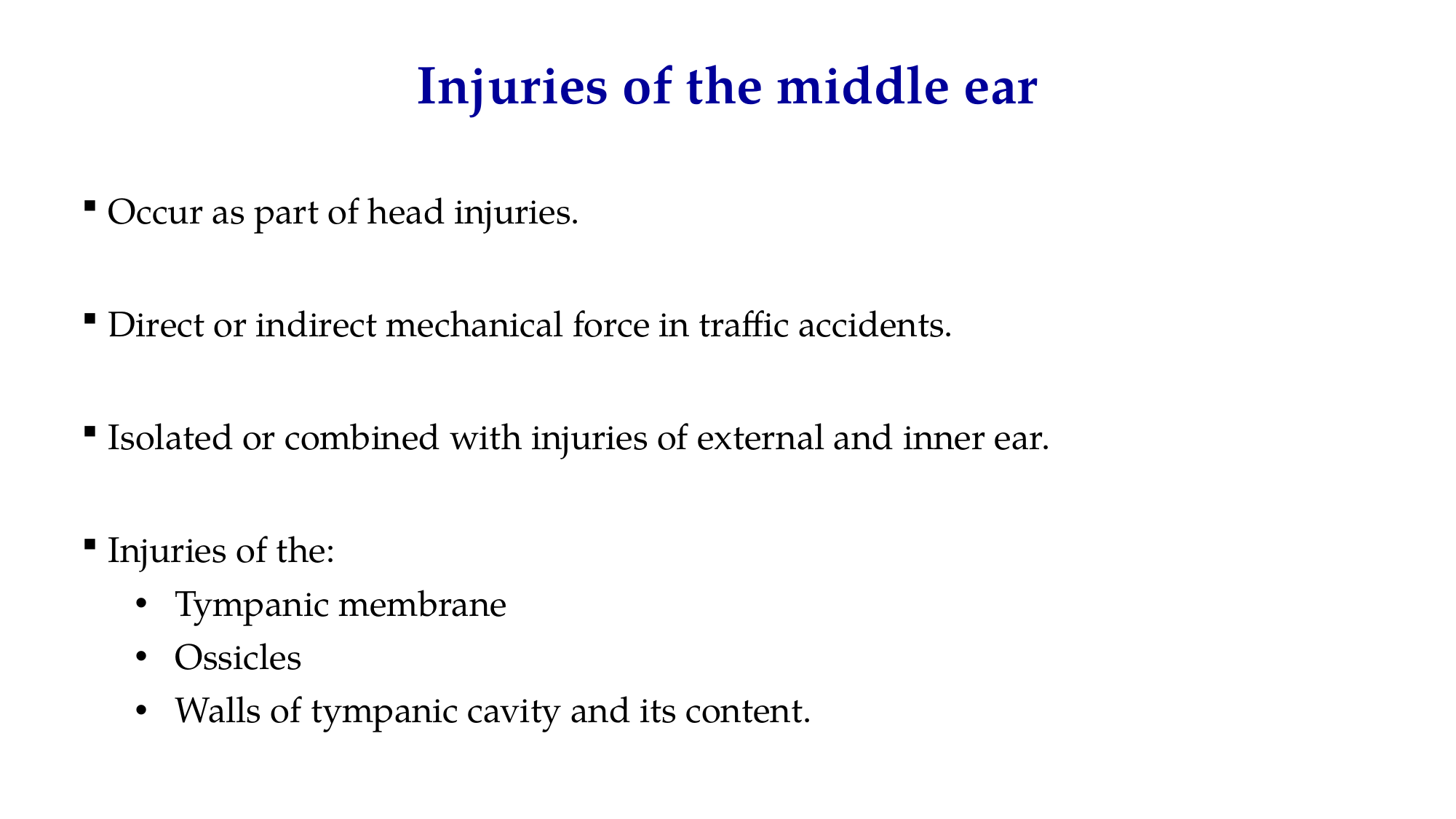

Injuries of the middle ear
Occur as part of head injuries.

Direct or indirect mechanical force in traffic accidents.

Isolated or combined with injuries of external and inner ear.

Injuries of the:
Tympanic membrane
Ossicles
Walls of tympanic cavity and its content.